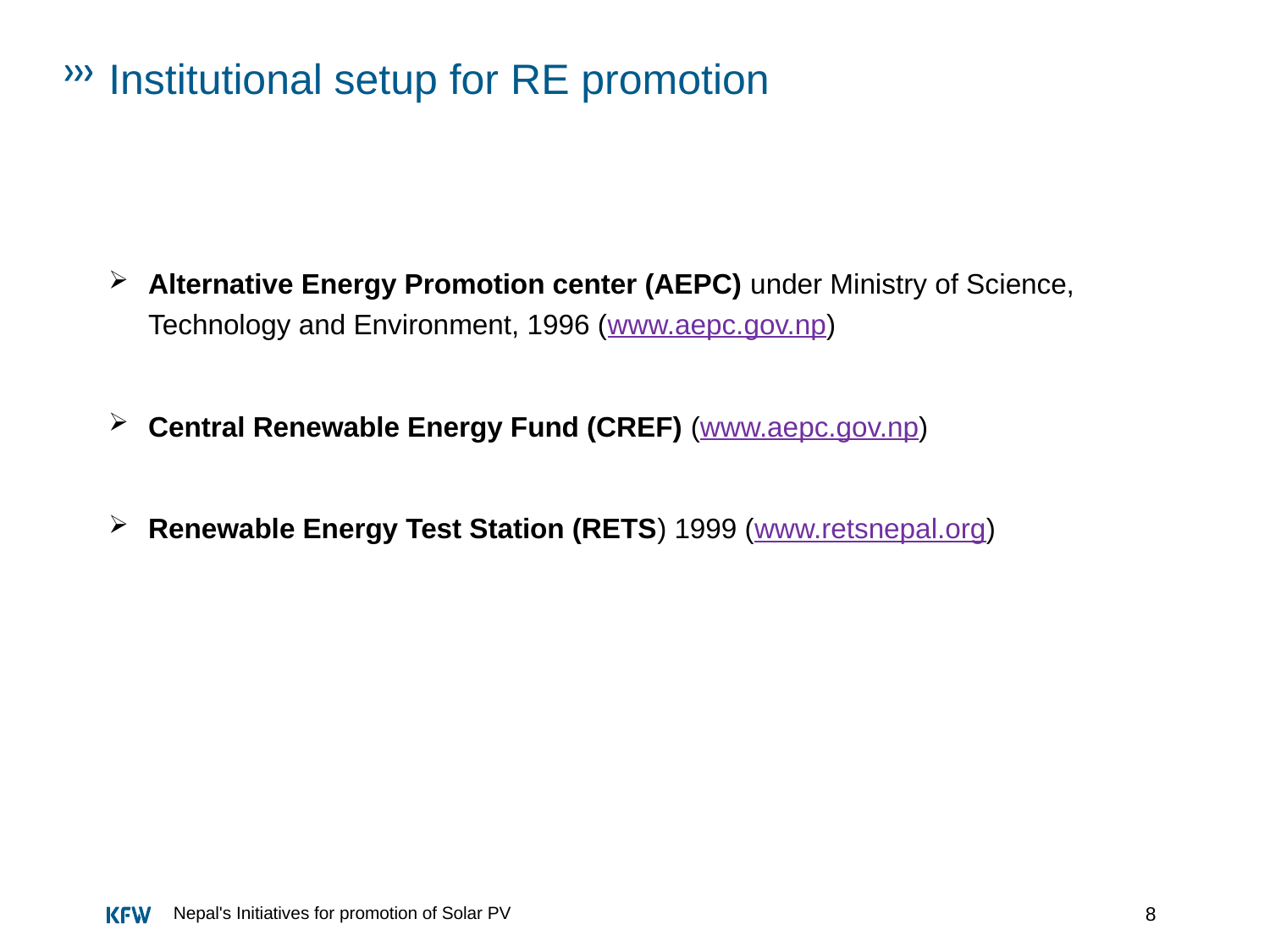

# Institutional setup for RE promotion
Alternative Energy Promotion center (AEPC) under Ministry of Science, Technology and Environment, 1996 (www.aepc.gov.np)

Central Renewable Energy Fund (CREF) (www.aepc.gov.np)

Renewable Energy Test Station (RETS) 1999 (www.retsnepal.org)
8
Nepal's Initiatives for promotion of Solar PV